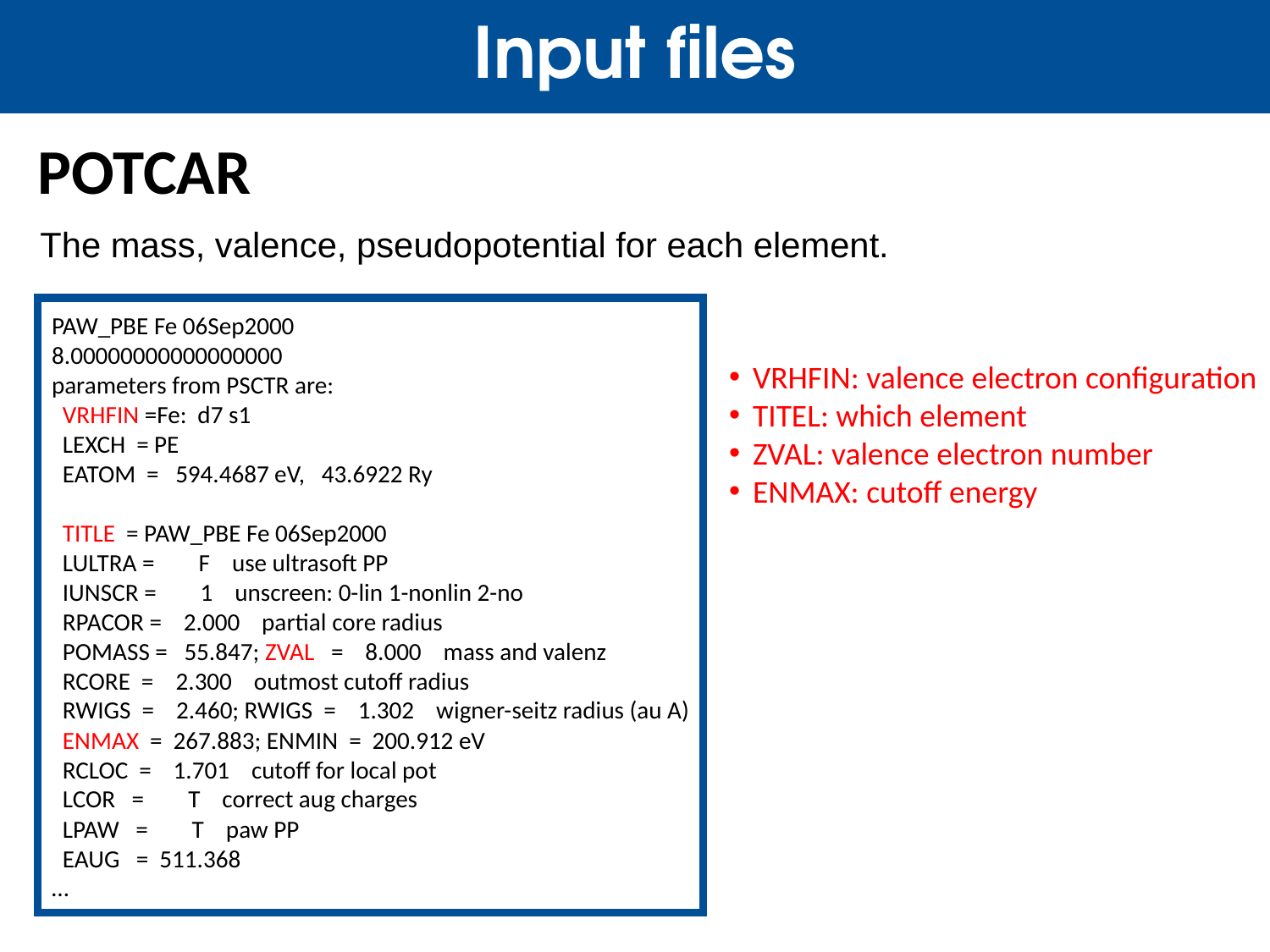

Input files
POTCAR
The mass, valence, pseudopotential for each element.

PAW_PBE Fe 06Sep2000
8.00000000000000000
parameters from PSCTR are:
  VRHFIN =Fe:  d7 s1
  LEXCH  = PE
  EATOM  =   594.4687 eV,   43.6922 Ry

  TITLE  = PAW_PBE Fe 06Sep2000
  LULTRA =        F    use ultrasoft PP
  IUNSCR =        1    unscreen: 0-lin 1-nonlin 2-no
  RPACOR =    2.000    partial core radius
  POMASS =   55.847; ZVAL   =    8.000    mass and valenz
  RCORE  =    2.300    outmost cutoff radius
  RWIGS  =    2.460; RWIGS  =    1.302    wigner-seitz radius (au A)
  ENMAX  =  267.883; ENMIN  =  200.912 eV
  RCLOC  =    1.701    cutoff for local pot
  LCOR   =        T    correct aug charges
  LPAW   =        T    paw PP
  EAUG   =  511.368
…
VRHFIN: valence electron configuration
TITEL: which element
ZVAL: valence electron number
ENMAX: cutoff energy